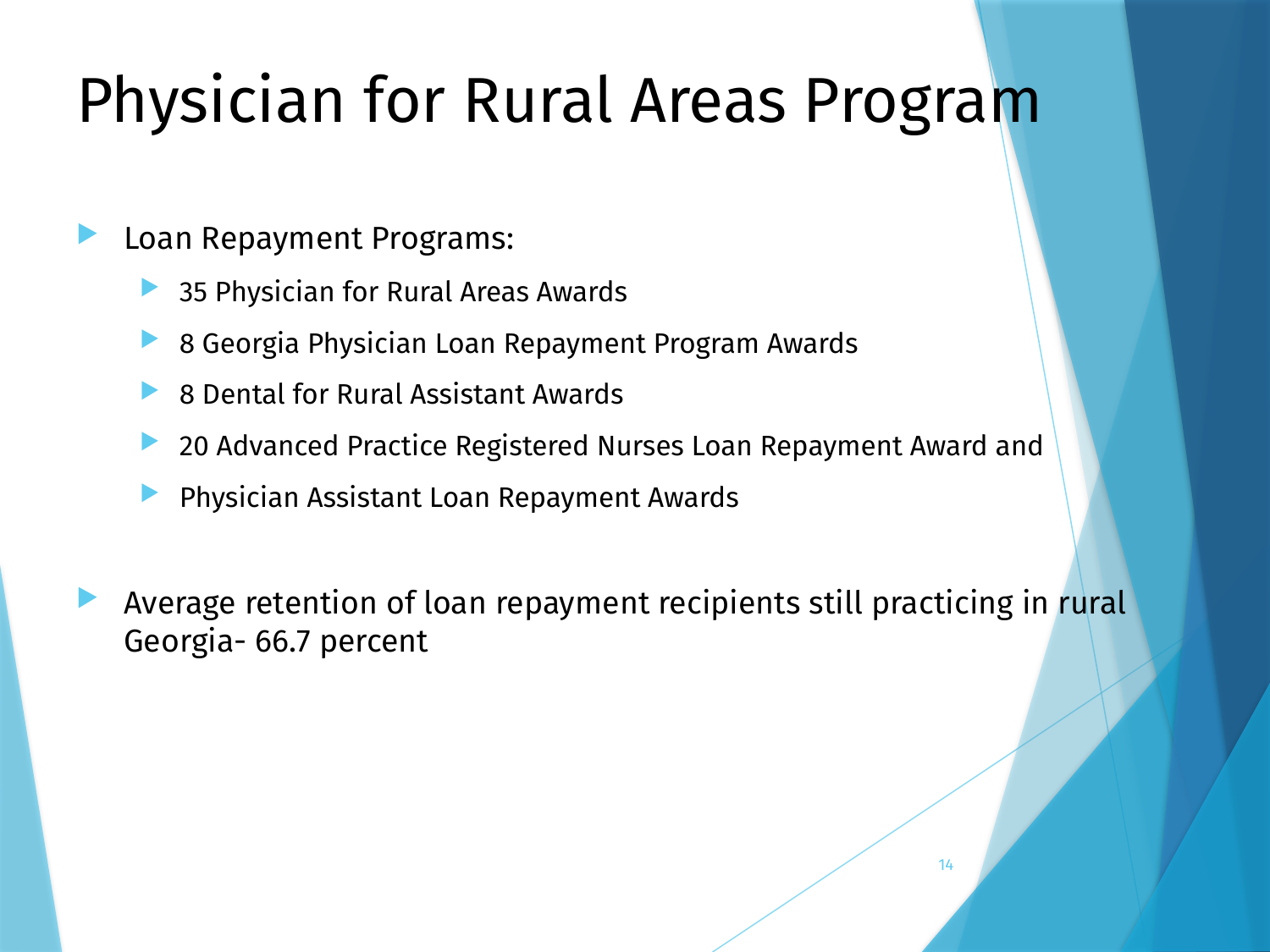

# Physician for Rural Areas Program
Loan Repayment Programs:
35 Physician for Rural Areas Awards
8 Georgia Physician Loan Repayment Program Awards
8 Dental for Rural Assistant Awards
20 Advanced Practice Registered Nurses Loan Repayment Award and
Physician Assistant Loan Repayment Awards

Average retention of loan repayment recipients still practicing in rural Georgia- 66.7 percent
14